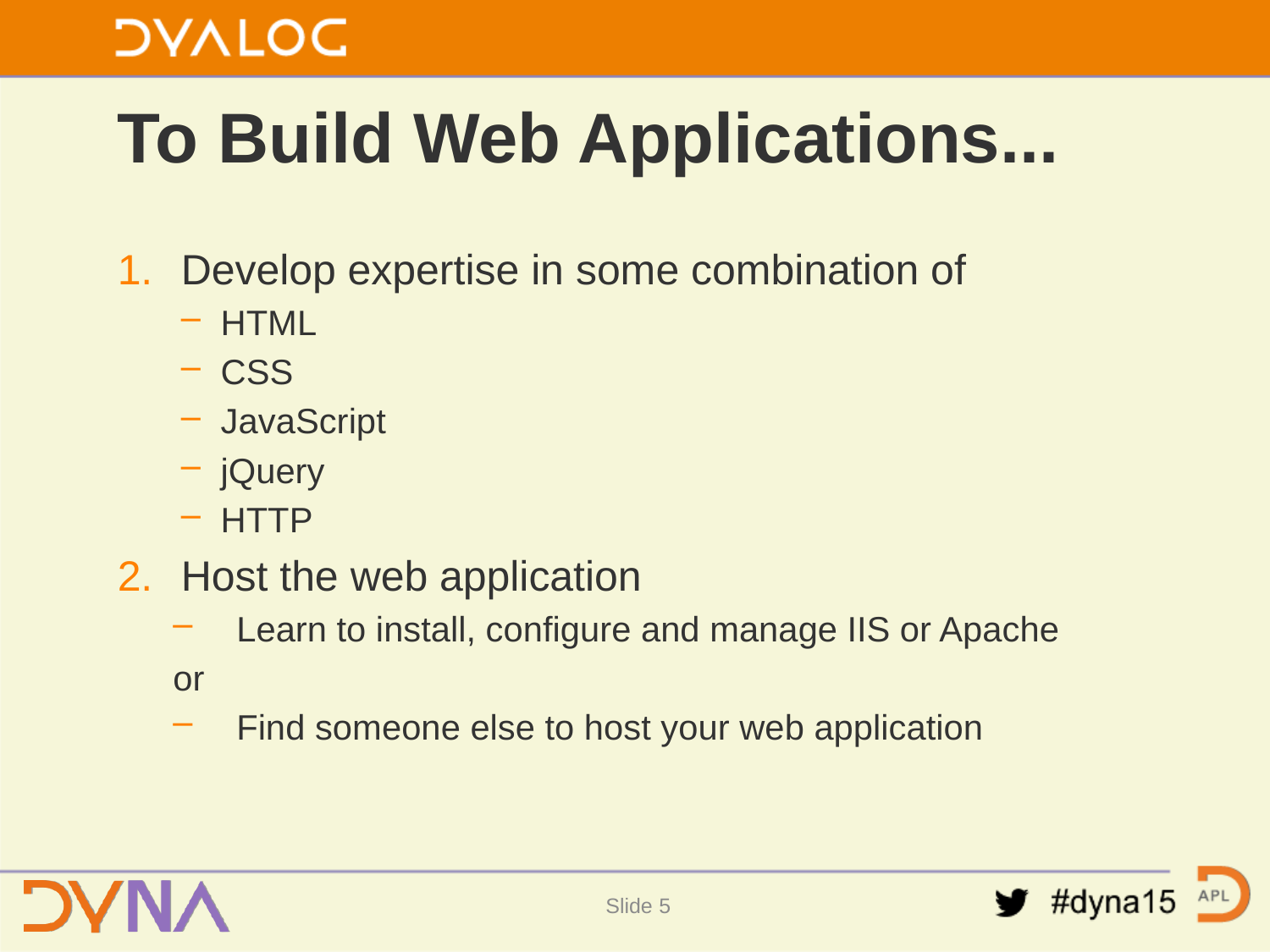

Slide 5
# To Build Web Applications...
Develop expertise in some combination of
HTML
CSS
JavaScript
jQuery
HTTP
Host the web application
Learn to install, configure and manage IIS or Apache
or
Find someone else to host your web application